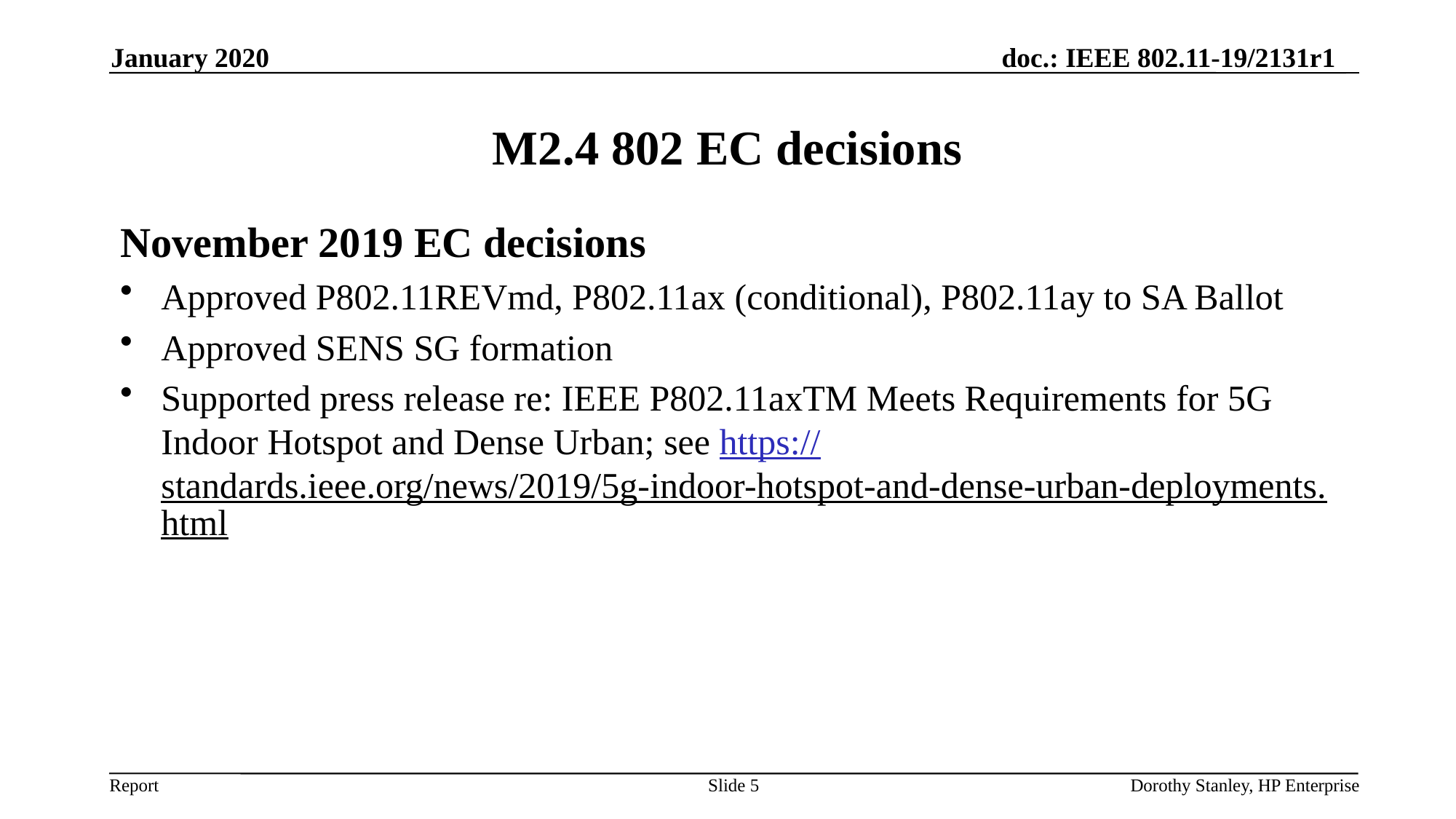

January 2020
# M2.4 802 EC decisions
November 2019 EC decisions
Approved P802.11REVmd, P802.11ax (conditional), P802.11ay to SA Ballot
Approved SENS SG formation
Supported press release re: IEEE P802.11axTM Meets Requirements for 5G Indoor Hotspot and Dense Urban; see https://standards.ieee.org/news/2019/5g-indoor-hotspot-and-dense-urban-deployments.html

Slide 5
Dorothy Stanley, HP Enterprise